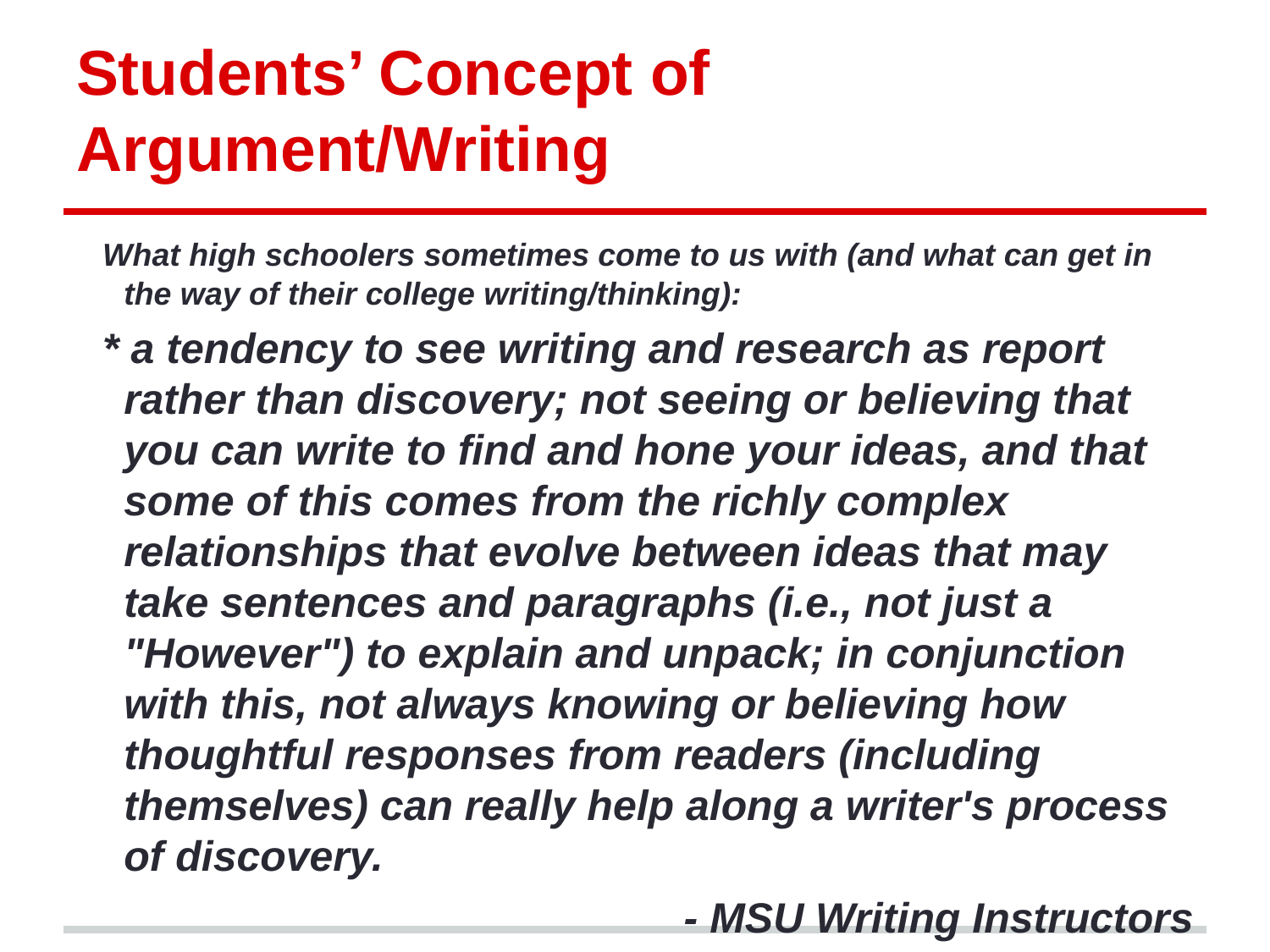

# Students’ Concept of Argument/Writing
What high schoolers sometimes come to us with (and what can get in the way of their college writing/thinking):
* a tendency to see writing and research as report rather than discovery; not seeing or believing that you can write to find and hone your ideas, and that some of this comes from the richly complex relationships that evolve between ideas that may take sentences and paragraphs (i.e., not just a "However") to explain and unpack; in conjunction with this, not always knowing or believing how thoughtful responses from readers (including themselves) can really help along a writer's process of discovery.
- MSU Writing Instructors